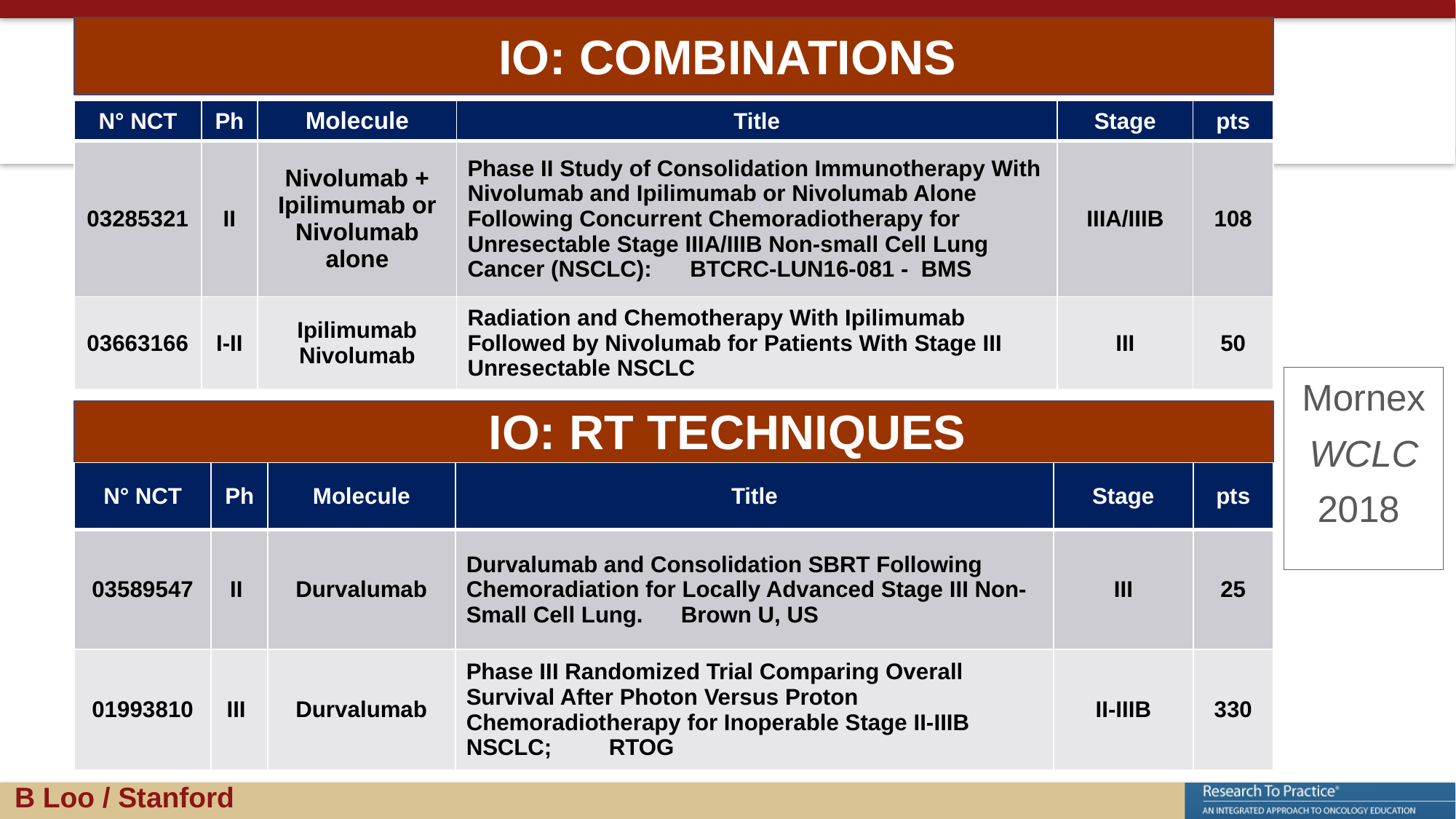

IO: COMBINATIONS
| N° NCT | Ph | Molecule | Title | Stage | pts |
| --- | --- | --- | --- | --- | --- |
| 03285321 | II | Nivolumab + Ipilimumab or Nivolumab alone | Phase II Study of Consolidation Immunotherapy With Nivolumab and Ipilimumab or Nivolumab Alone Following Concurrent Chemoradiotherapy for Unresectable Stage IIIA/IIIB Non-small Cell Lung Cancer (NSCLC): BTCRC-LUN16-081 - BMS | IIIA/IIIB | 108 |
| 03663166 | I-II | Ipilimumab Nivolumab | Radiation and Chemotherapy With Ipilimumab Followed by Nivolumab for Patients With Stage III Unresectable NSCLC | III | 50 |
Mornex
WCLC
2018
IO: RT TECHNIQUES

| N° NCT | Ph | Molecule | Title | Stage | pts |
| --- | --- | --- | --- | --- | --- |
| 03589547 | II | Durvalumab | Durvalumab and Consolidation SBRT Following Chemoradiation for Locally Advanced Stage III Non-Small Cell Lung. Brown U, US | III | 25 |
| 01993810 | III | Durvalumab | Phase III Randomized Trial Comparing Overall Survival After Photon Versus Proton Chemoradiotherapy for Inoperable Stage II-IIIB NSCLC; RTOG | II-IIIB | 330 |
B Loo / Stanford